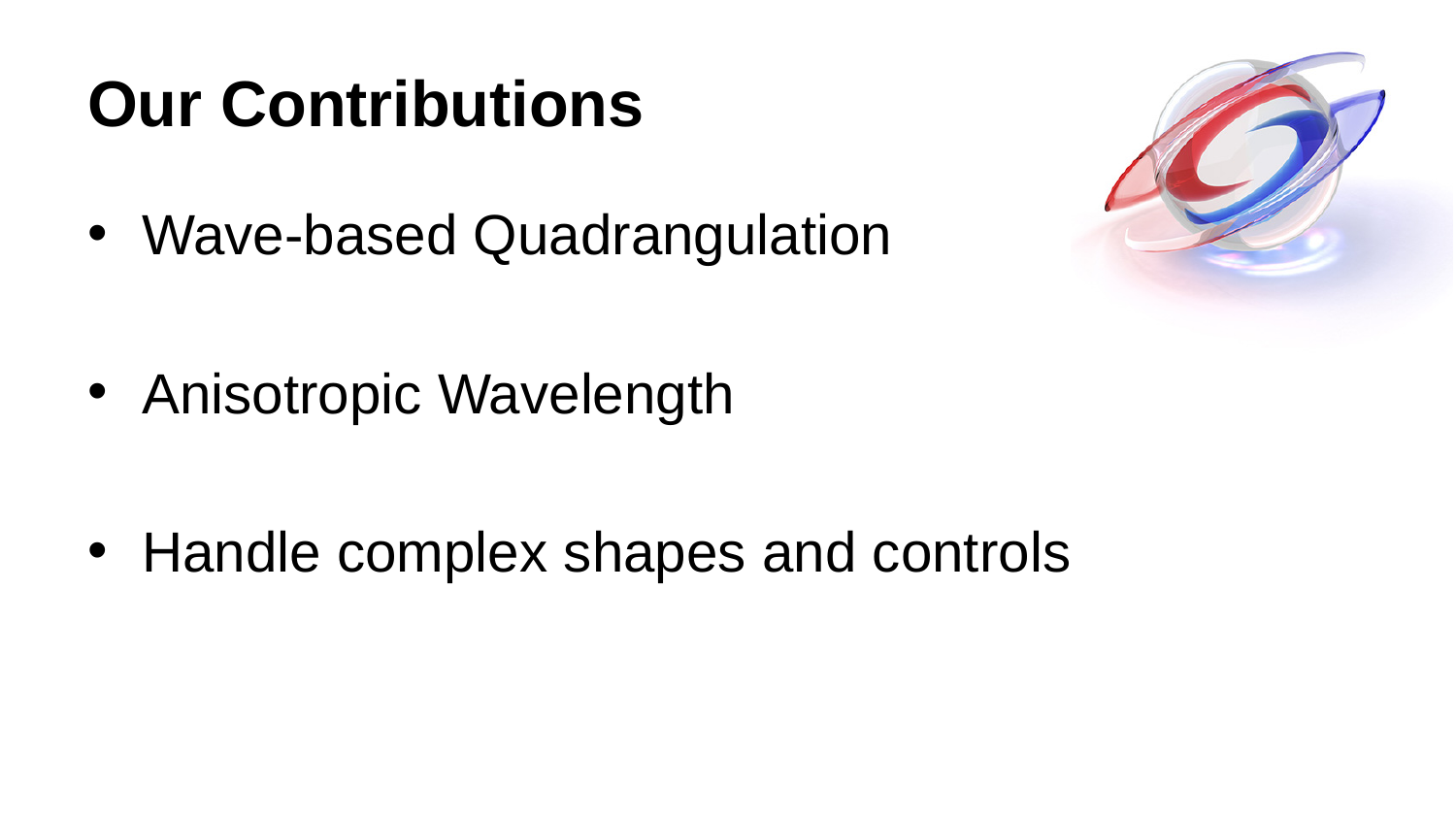

# Our Contributions
Wave-based Quadrangulation

Anisotropic Wavelength

Handle complex shapes and controls